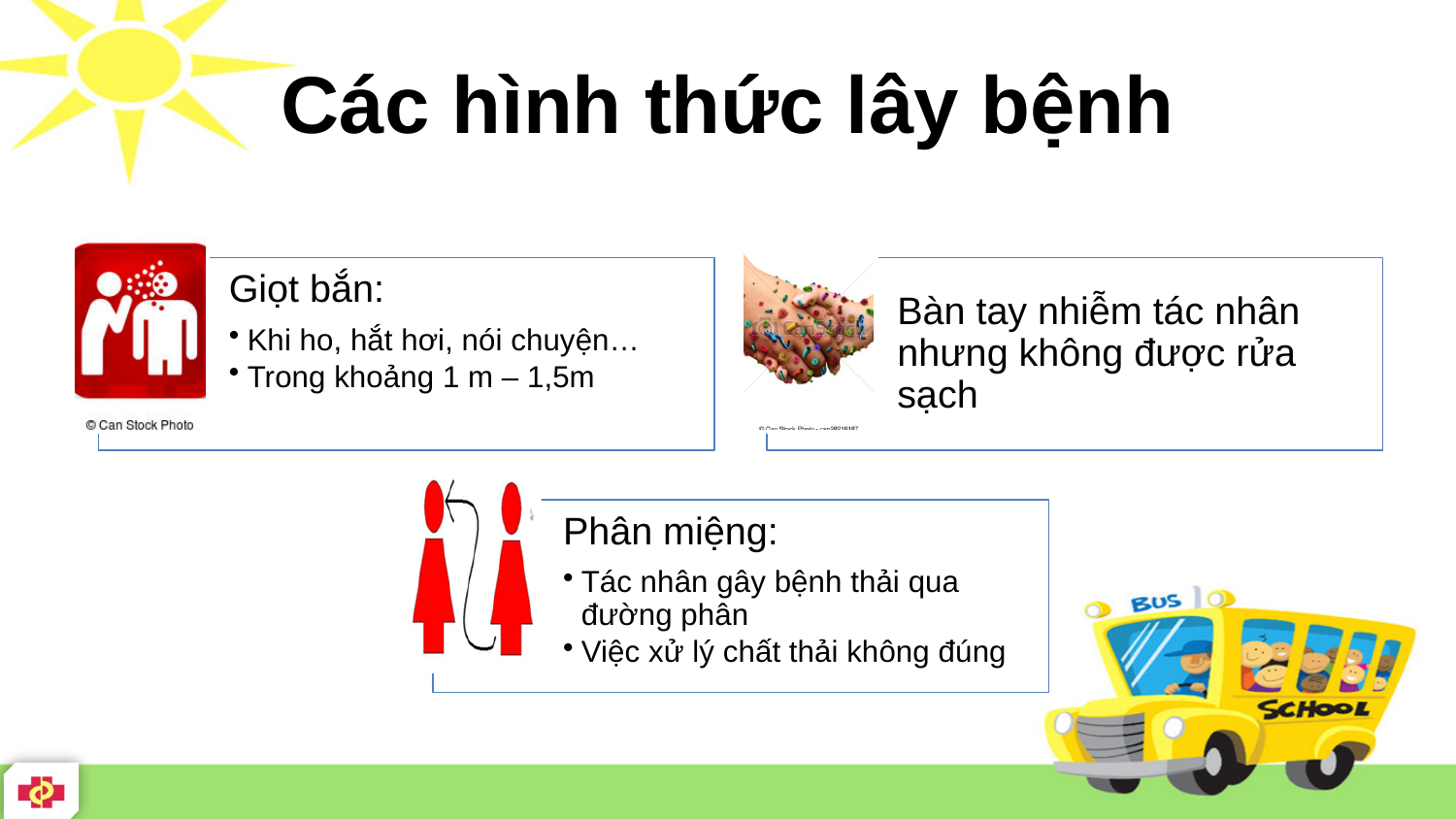

# Các hình thức lây bệnh
Giọt bắn:
Khi ho, hắt hơi, nói chuyện…
Trong khoảng 1 m – 1,5m
Bàn tay nhiễm tác nhân nhưng không được rửa sạch
Phân miệng:
Tác nhân gây bệnh thải qua đường phân
Việc xử lý chất thải không đúng